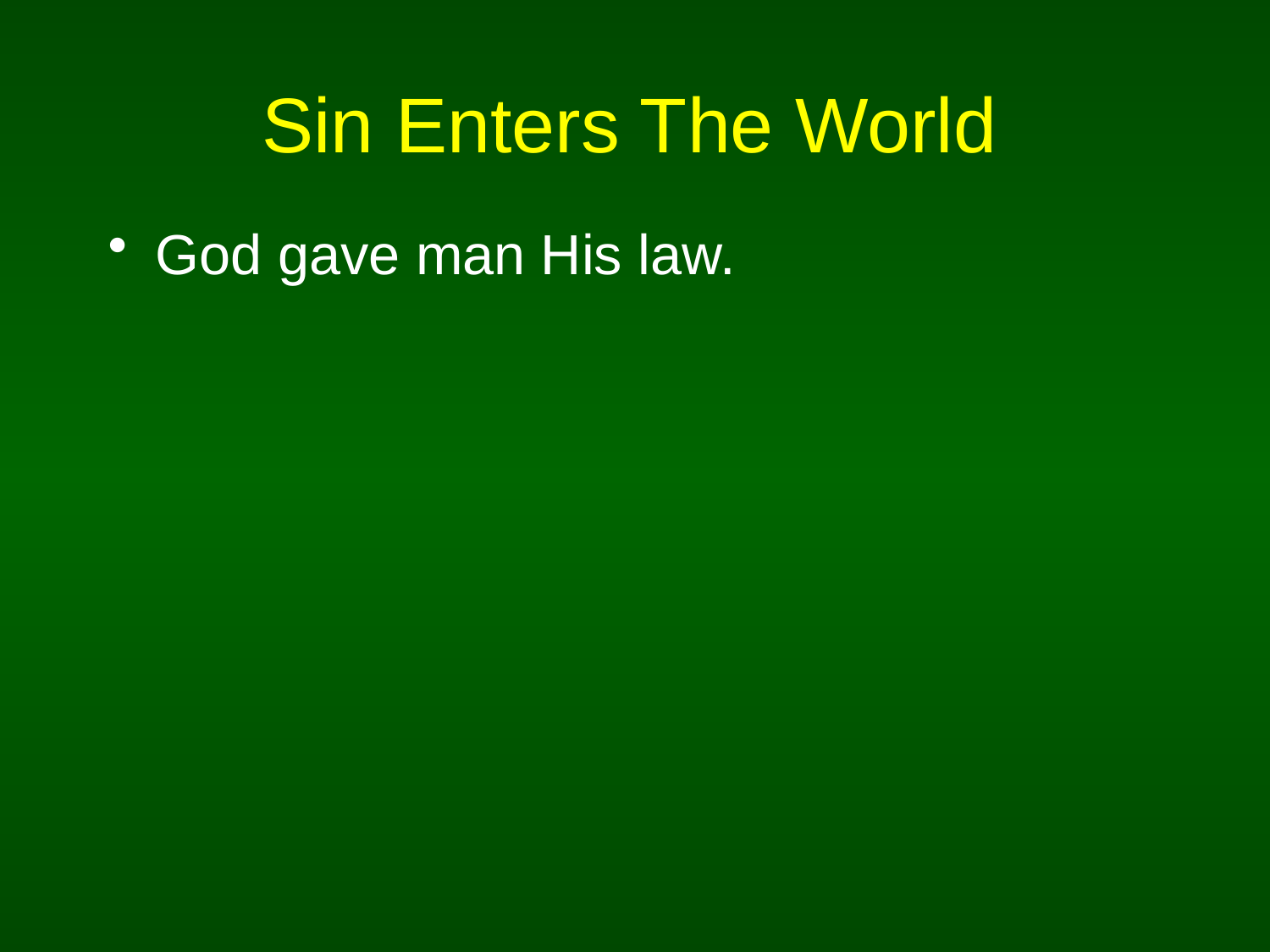

# Sin Enters The World
God gave man His law.